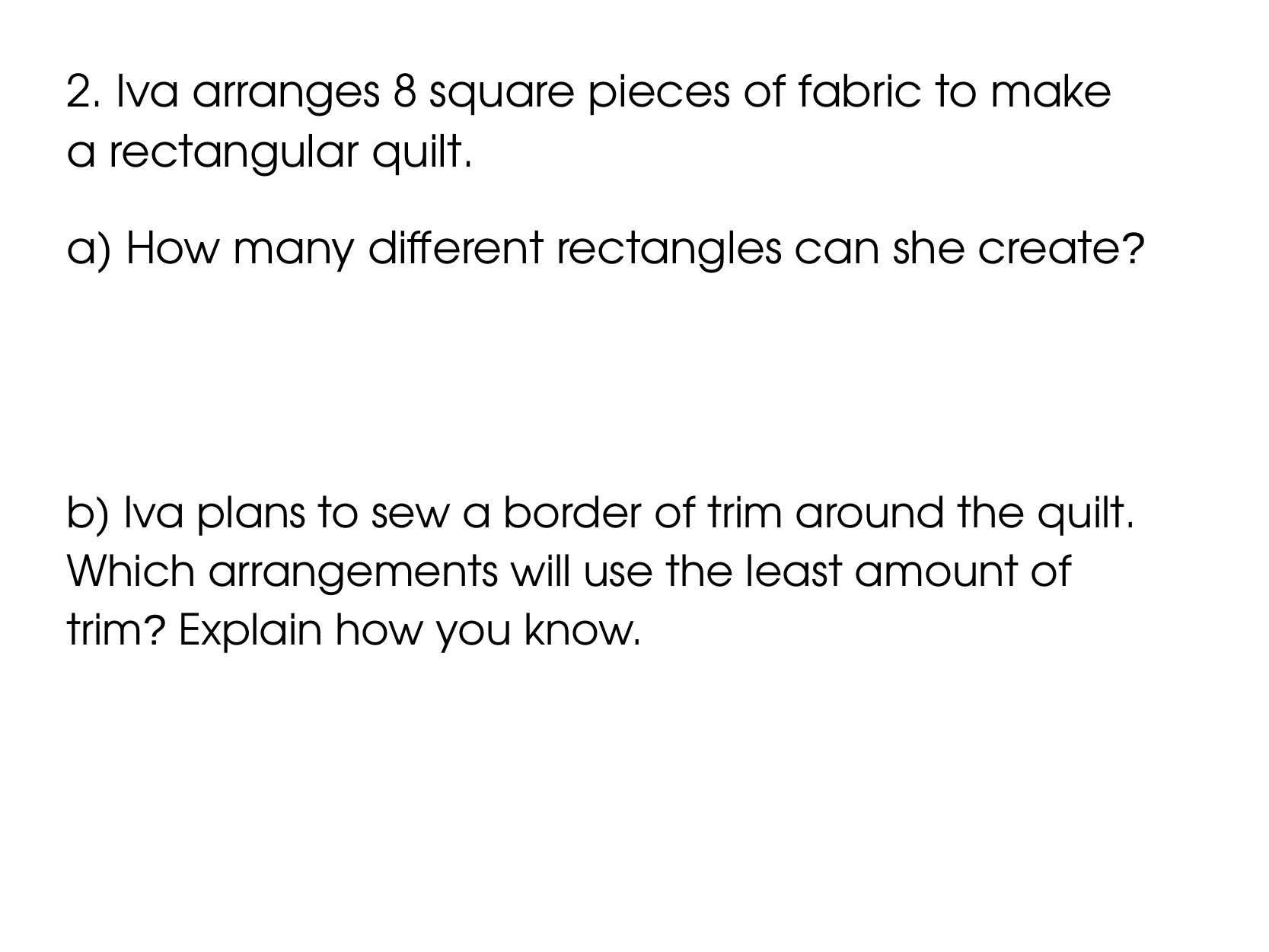

2. Iva arranges 8 square pieces of fabric to make
a rectangular quilt.
a) How many different rectangles can she create?
b) Iva plans to sew a border of trim around the quilt.
Which arrangements will use the least amount of
trim? Explain how you know.